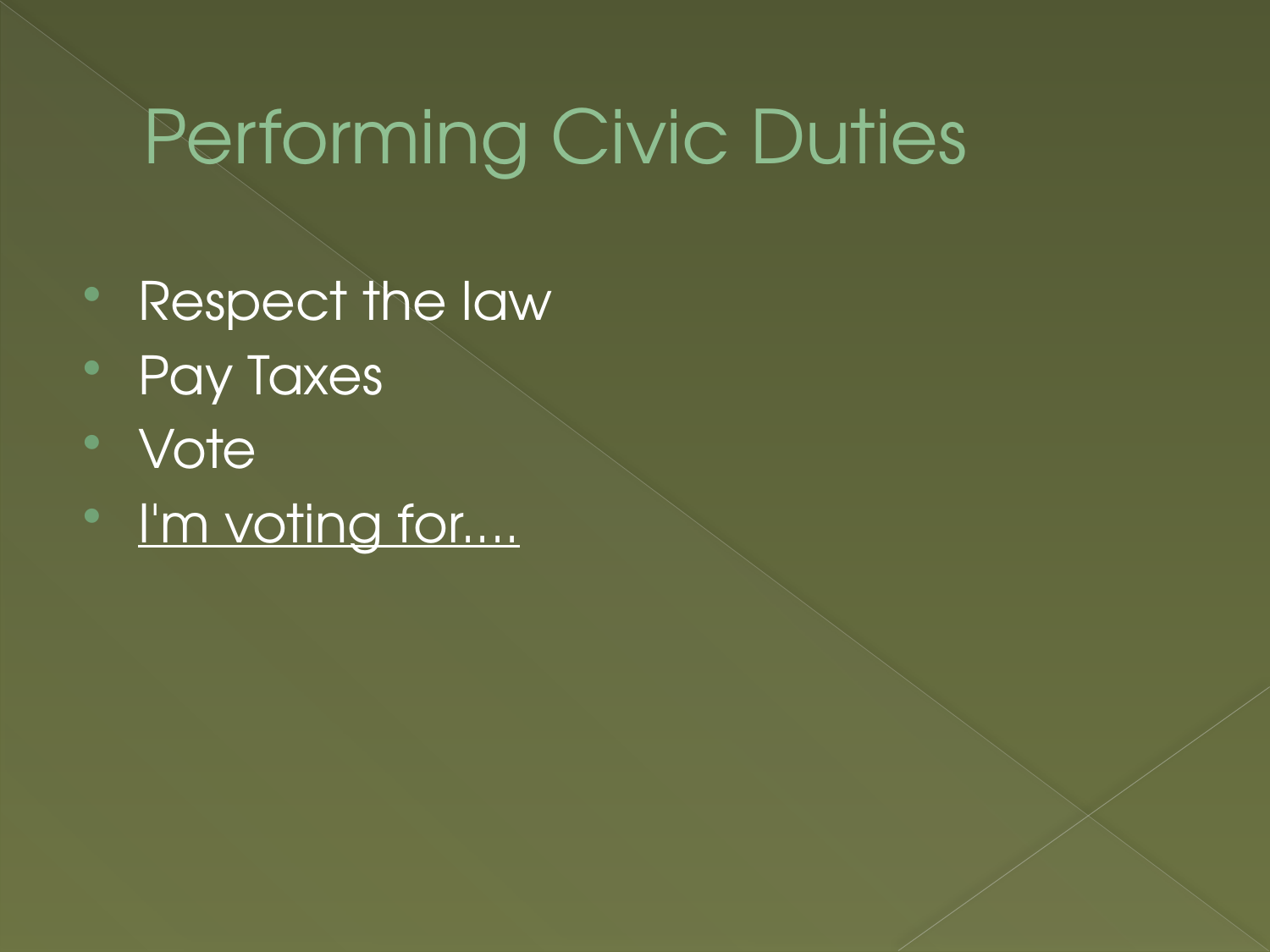

# Performing Civic Duties
Respect the law
Pay Taxes
Vote
I'm voting for....